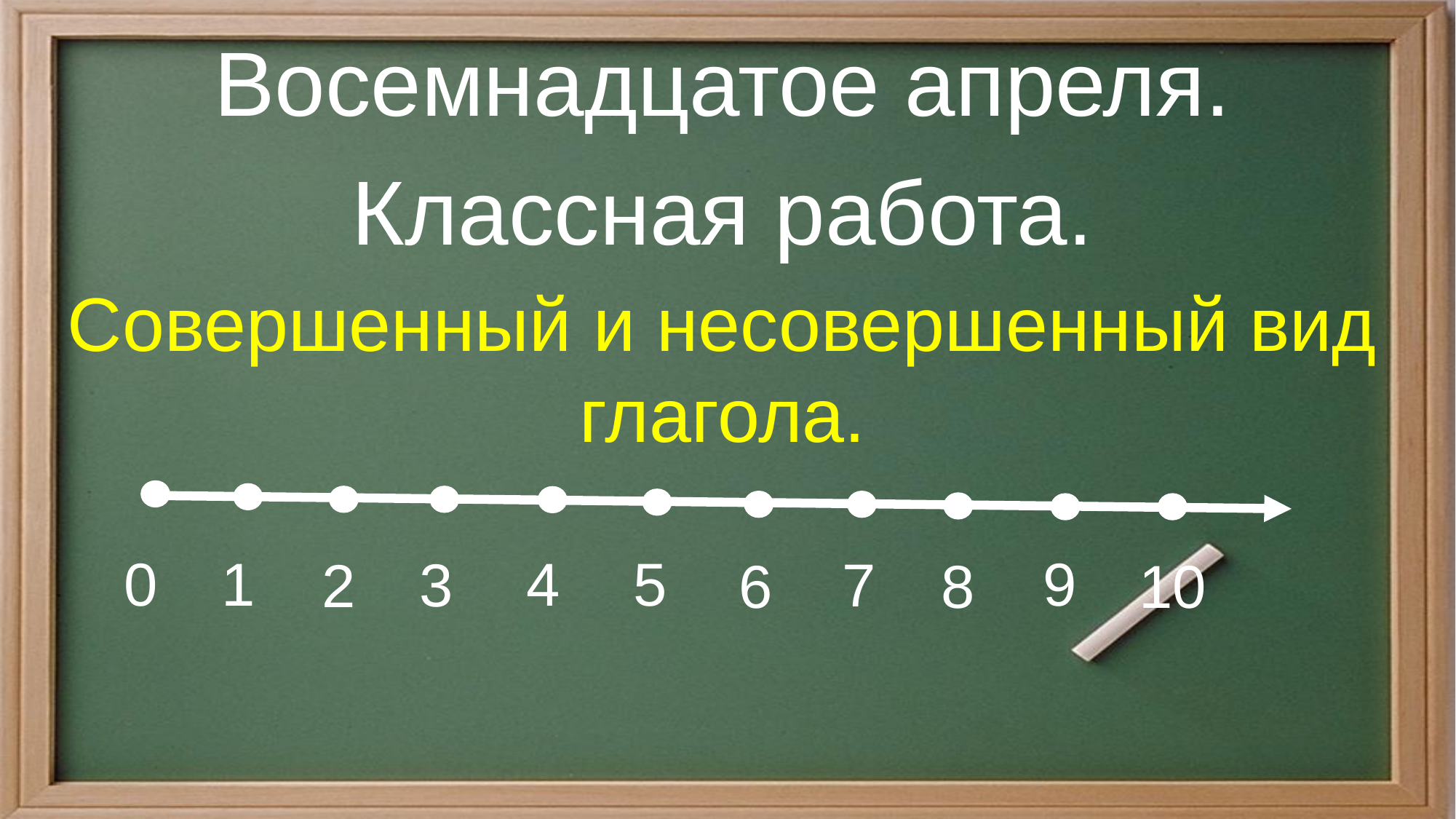

Восемнадцатое апреля.
Классная работа.
Совершенный и несовершенный вид глагола.

0
1
4
5
9
3
7
2
6
10
8